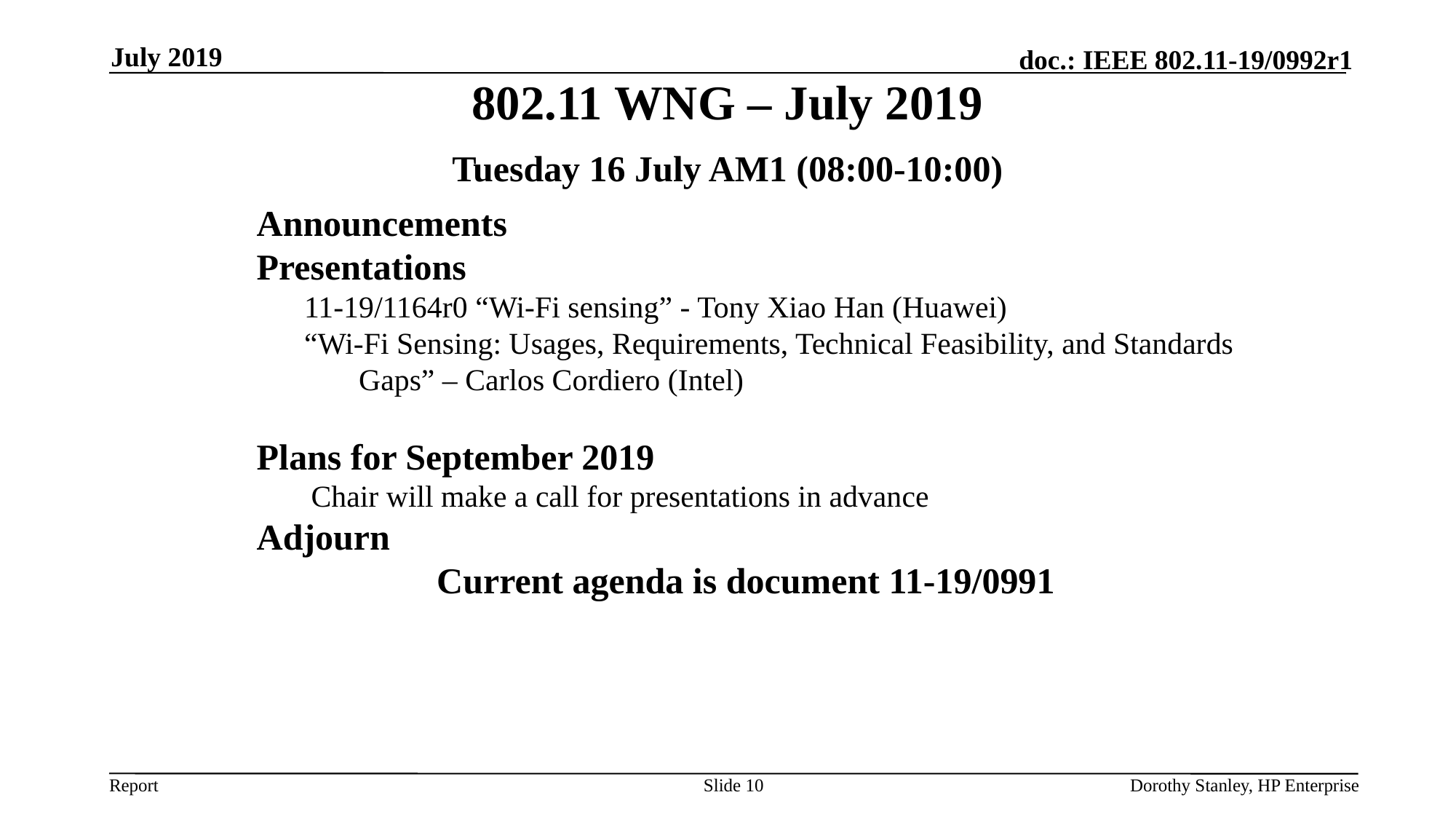

July 2019
# 802.11 WNG – July 2019
Tuesday 16 July AM1 (08:00-10:00)
Announcements
Presentations
11-19/1164r0 “Wi-Fi sensing” - Tony Xiao Han (Huawei)
“Wi-Fi Sensing: Usages, Requirements, Technical Feasibility, and Standards Gaps” – Carlos Cordiero (Intel)

Plans for September 2019
Chair will make a call for presentations in advance
Adjourn
Current agenda is document 11-19/0991
Slide 10
Dorothy Stanley, HP Enterprise